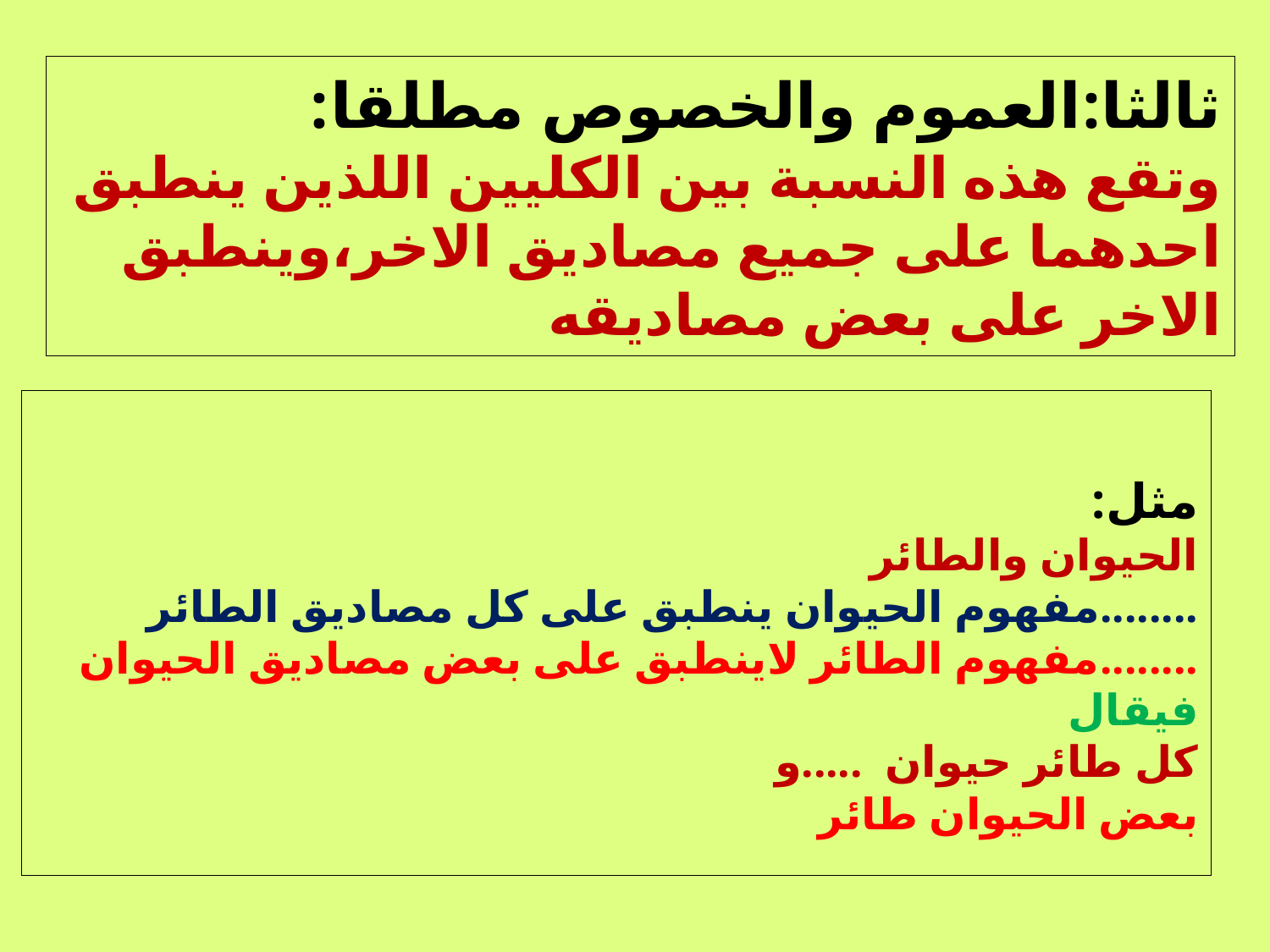

# ثالثا:العموم والخصوص مطلقا: وتقع هذه النسبة بين الكليين اللذين ينطبق احدهما على جميع مصاديق الاخر،وينطبق الاخر على بعض مصاديقه

مثل:
الحيوان والطائر
........مفهوم الحيوان ينطبق على كل مصاديق الطائر
........مفهوم الطائر لاينطبق على بعض مصاديق الحيوان
فيقال
كل طائر حيوان  .....و
بعض الحيوان طائر